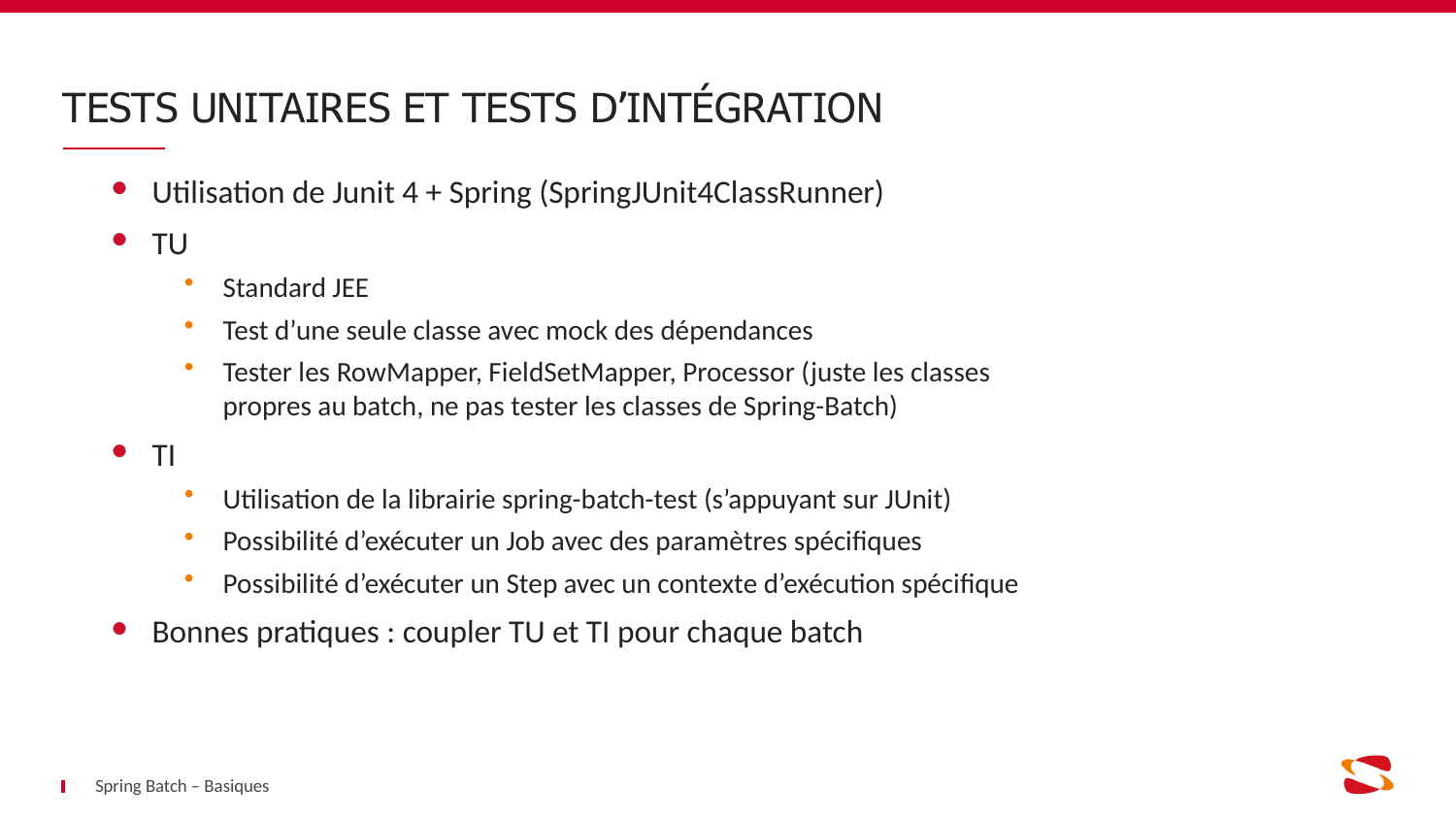

# Tests unitaires et tests d’intégration
Utilisation de Junit 4 + Spring (SpringJUnit4ClassRunner)
TU
Standard JEE
Test d’une seule classe avec mock des dépendances
Tester les RowMapper, FieldSetMapper, Processor (juste les classes propres au batch, ne pas tester les classes de Spring-Batch)
TI
Utilisation de la librairie spring-batch-test (s’appuyant sur JUnit)
Possibilité d’exécuter un Job avec des paramètres spécifiques
Possibilité d’exécuter un Step avec un contexte d’exécution spécifique
Bonnes pratiques : coupler TU et TI pour chaque batch

Spring Batch – Basiques